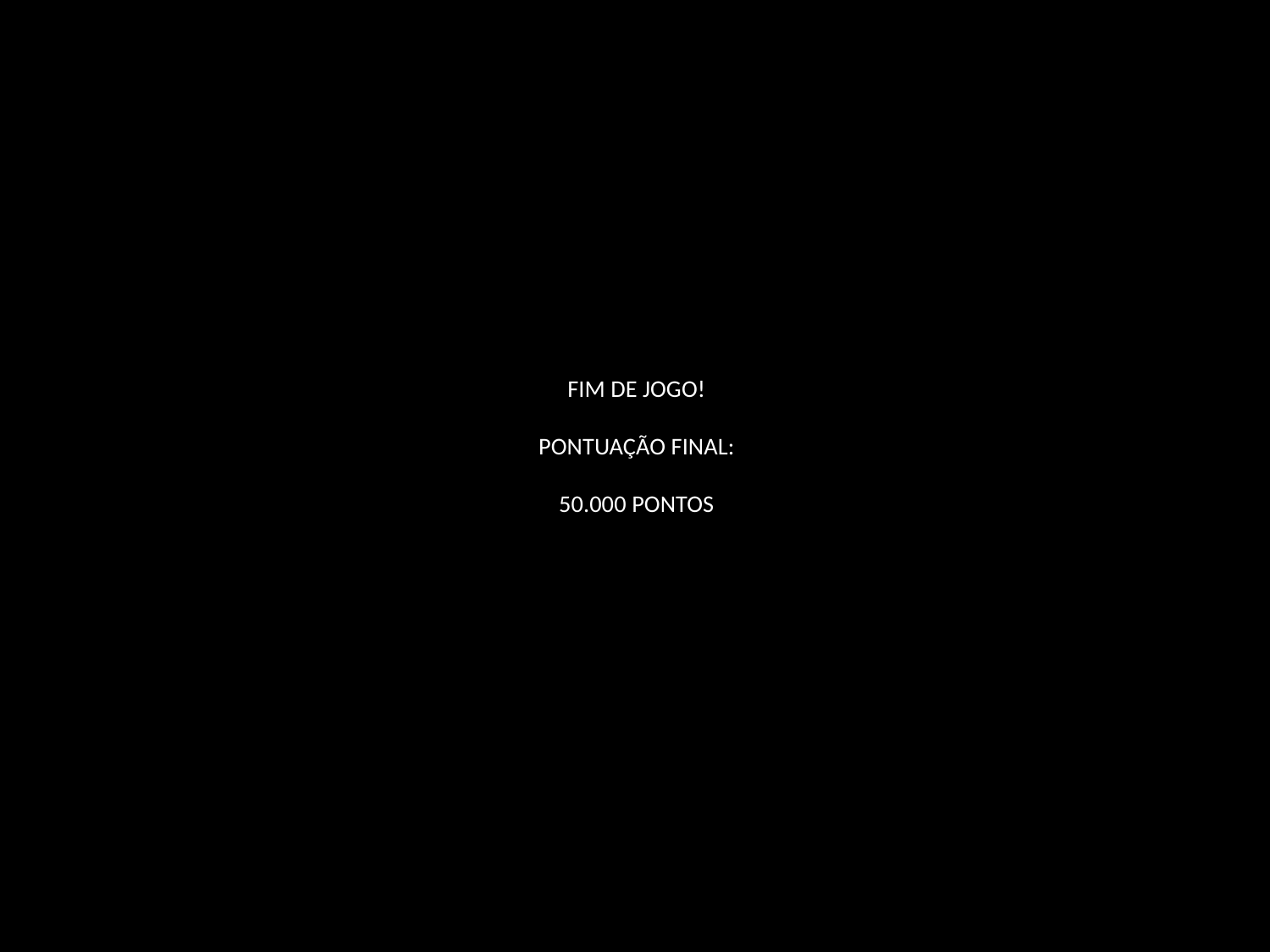

# FIM DE JOGO! PONTUAÇÃO FINAL: 50.000 PONTOS